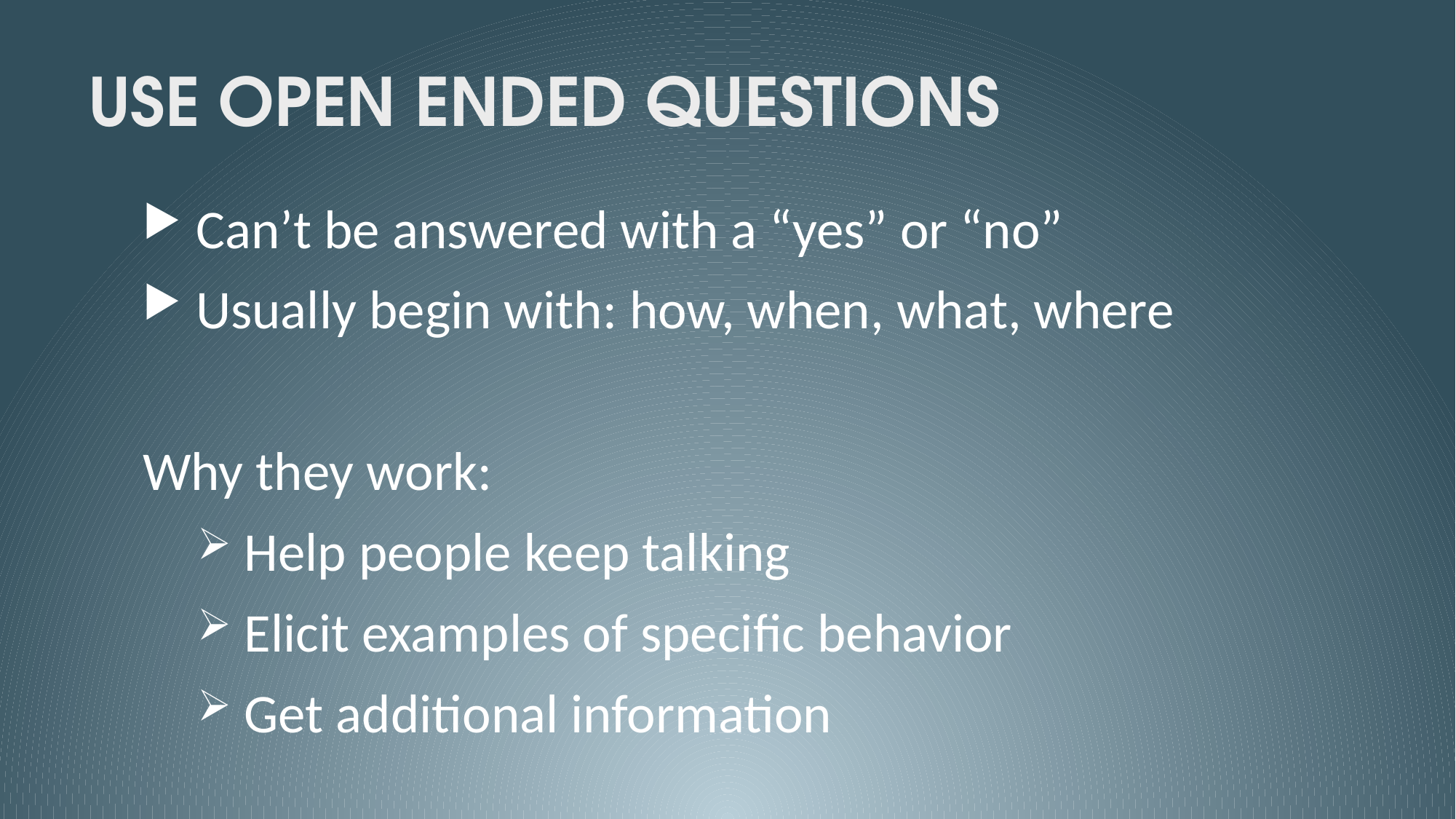

# USE OPEN ENDED QUESTIONS
 Can’t be answered with a “yes” or “no”
 Usually begin with: how, when, what, where

Why they work:
 Help people keep talking
 Elicit examples of specific behavior
 Get additional information